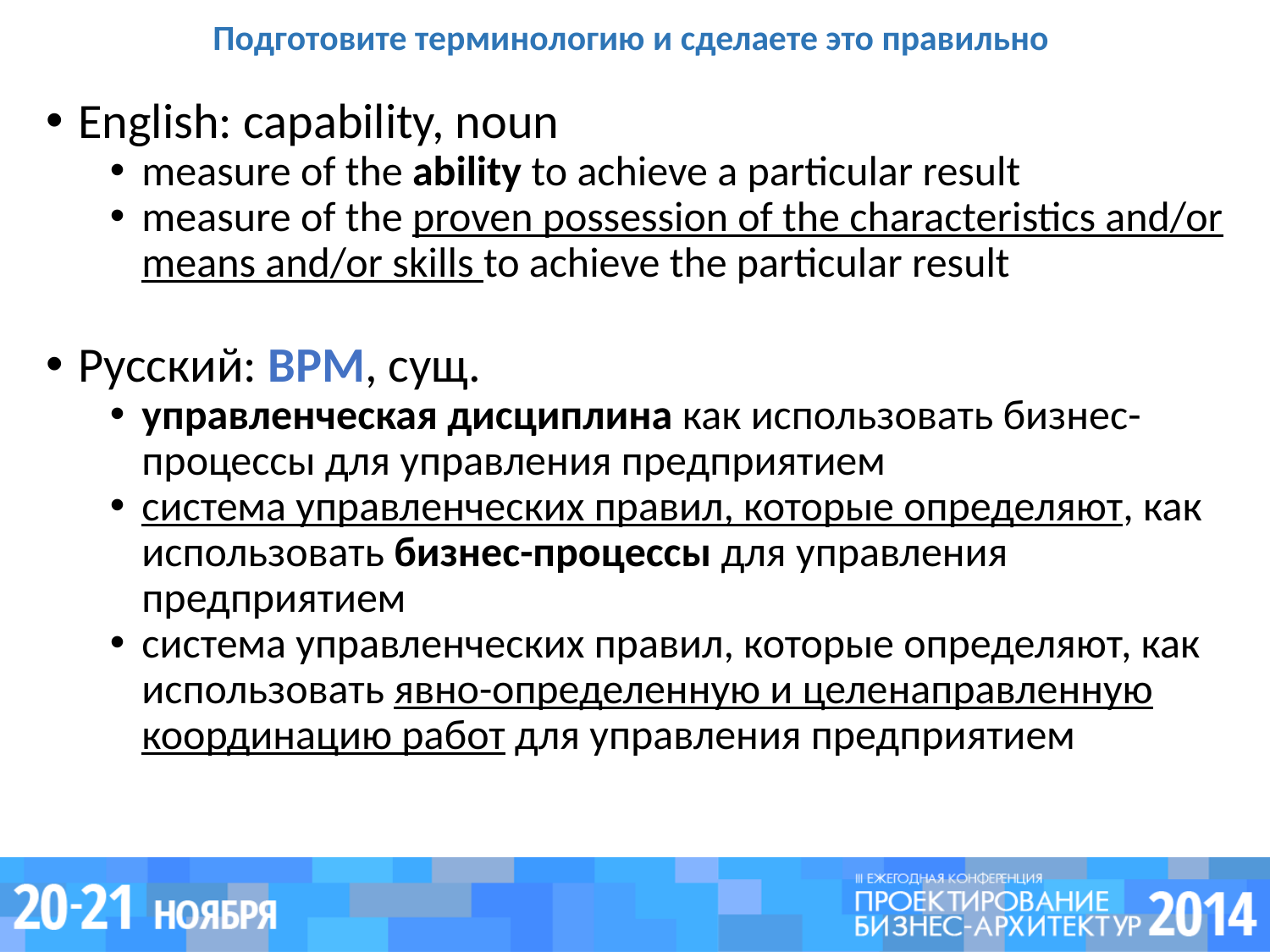

# Подготовите терминологию и сделаете это правильно
English: capability, noun
measure of the ability to achieve a particular result
measure of the proven possession of the characteristics and/or means and/or skills to achieve the particular result

Русский: BPM, сущ.
управленческая дисциплина как использовать бизнес-процессы для управления предприятием
система управленческих правил, которые определяют, как использовать бизнес-процессы для управления предприятием
система управленческих правил, которые определяют, как использовать явно-определенную и целенаправленную координацию работ для управления предприятием